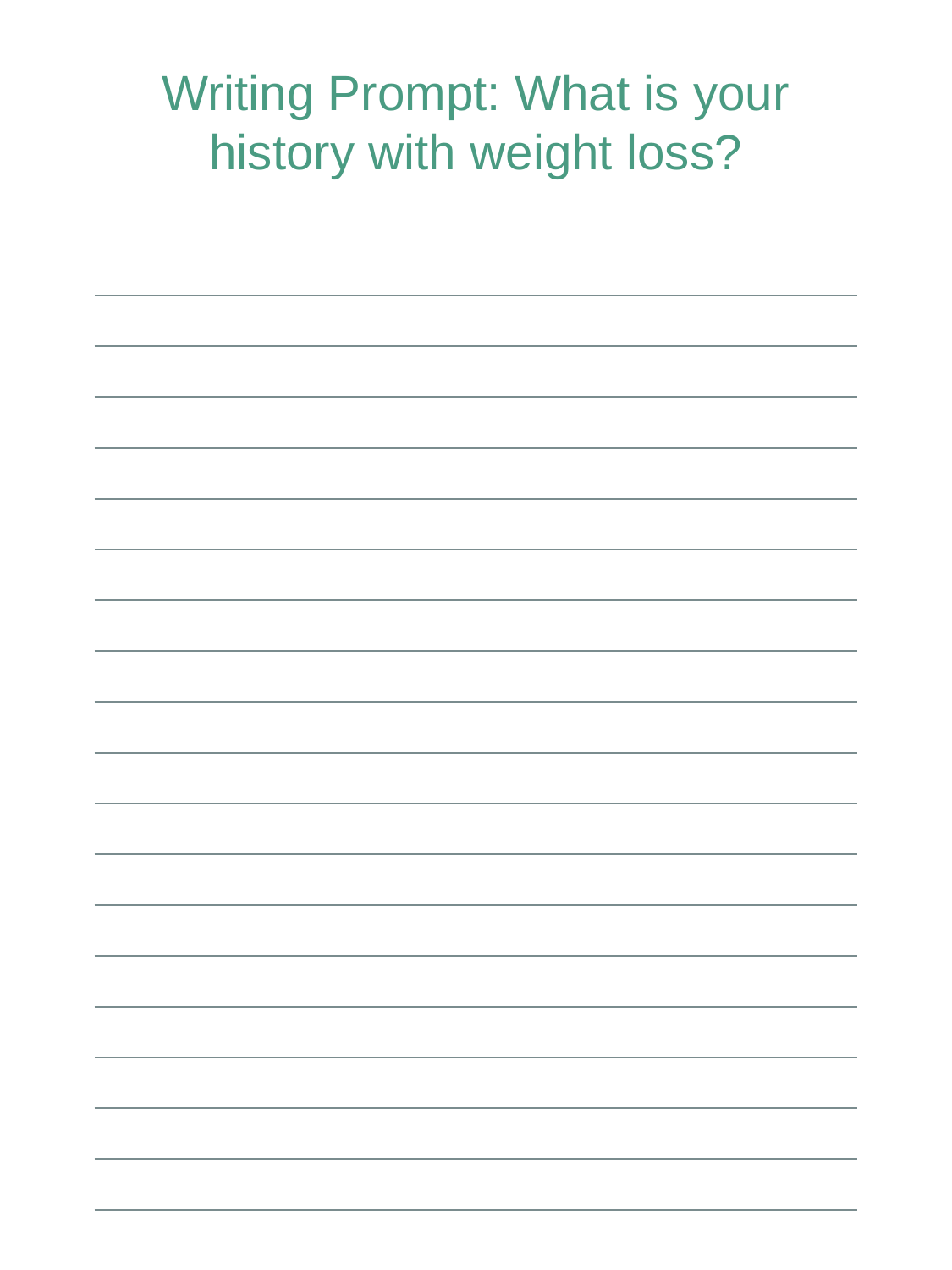

Writing Prompt: What is your history with weight loss?
|  |
| --- |
|  |
|  |
|  |
|  |
|  |
|  |
|  |
|  |
|  |
|  |
|  |
|  |
|  |
|  |
|  |
|  |
|  |